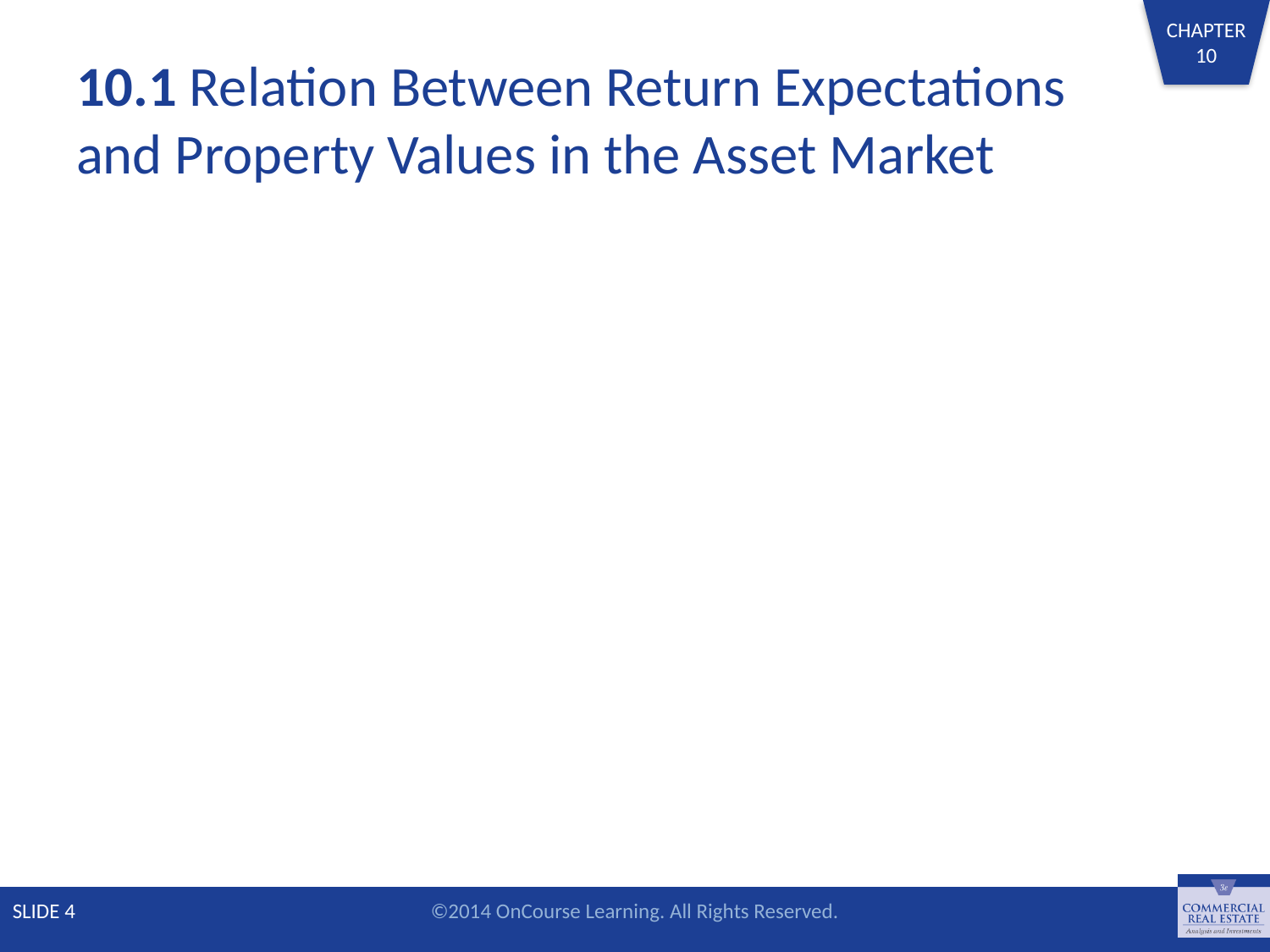

# 10.1 Relation Between Return Expectations and Property Values in the Asset Market

SLIDE 4